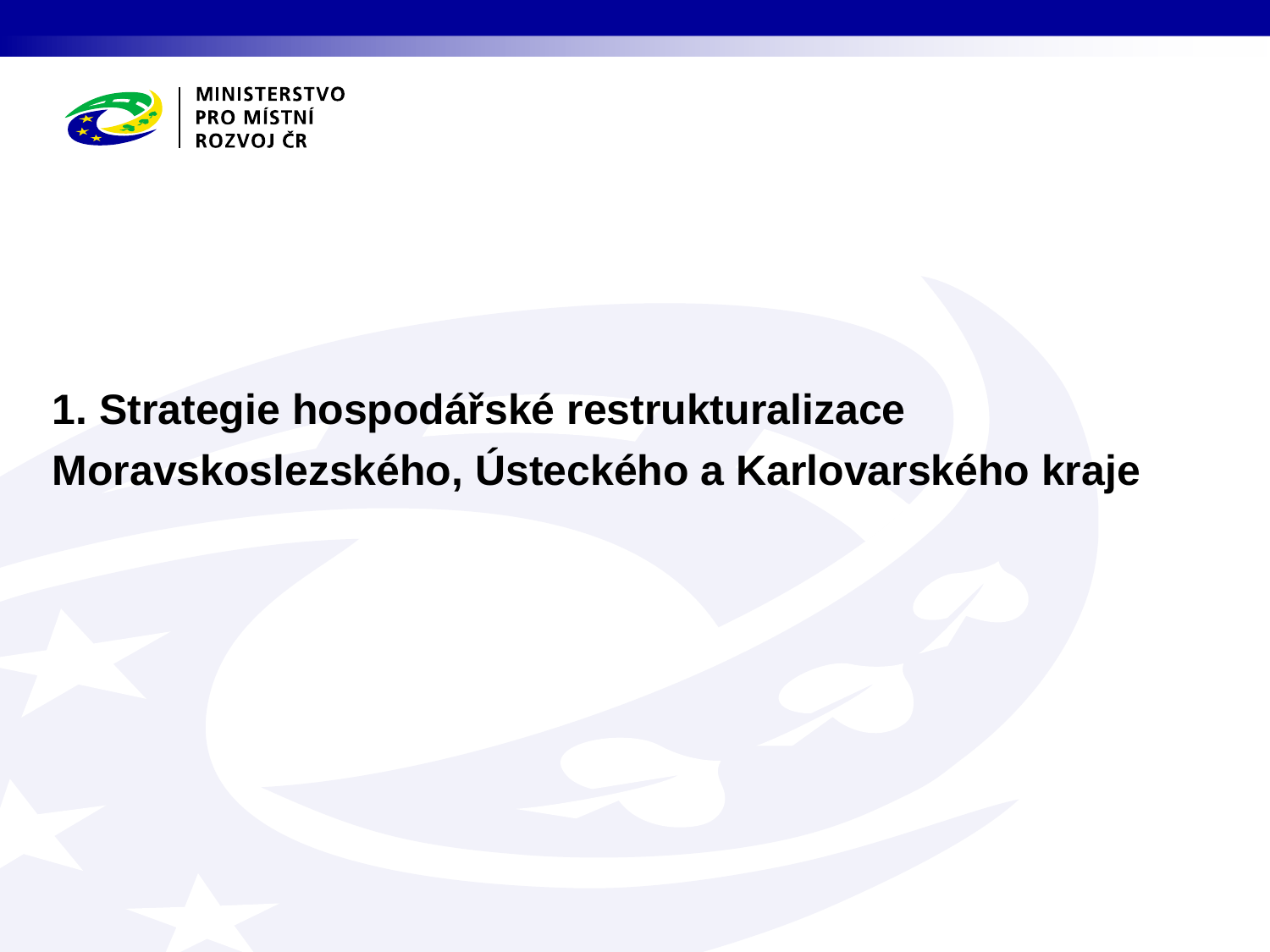

#
1. Strategie hospodářské restrukturalizace Moravskoslezského, Ústeckého a Karlovarského kraje